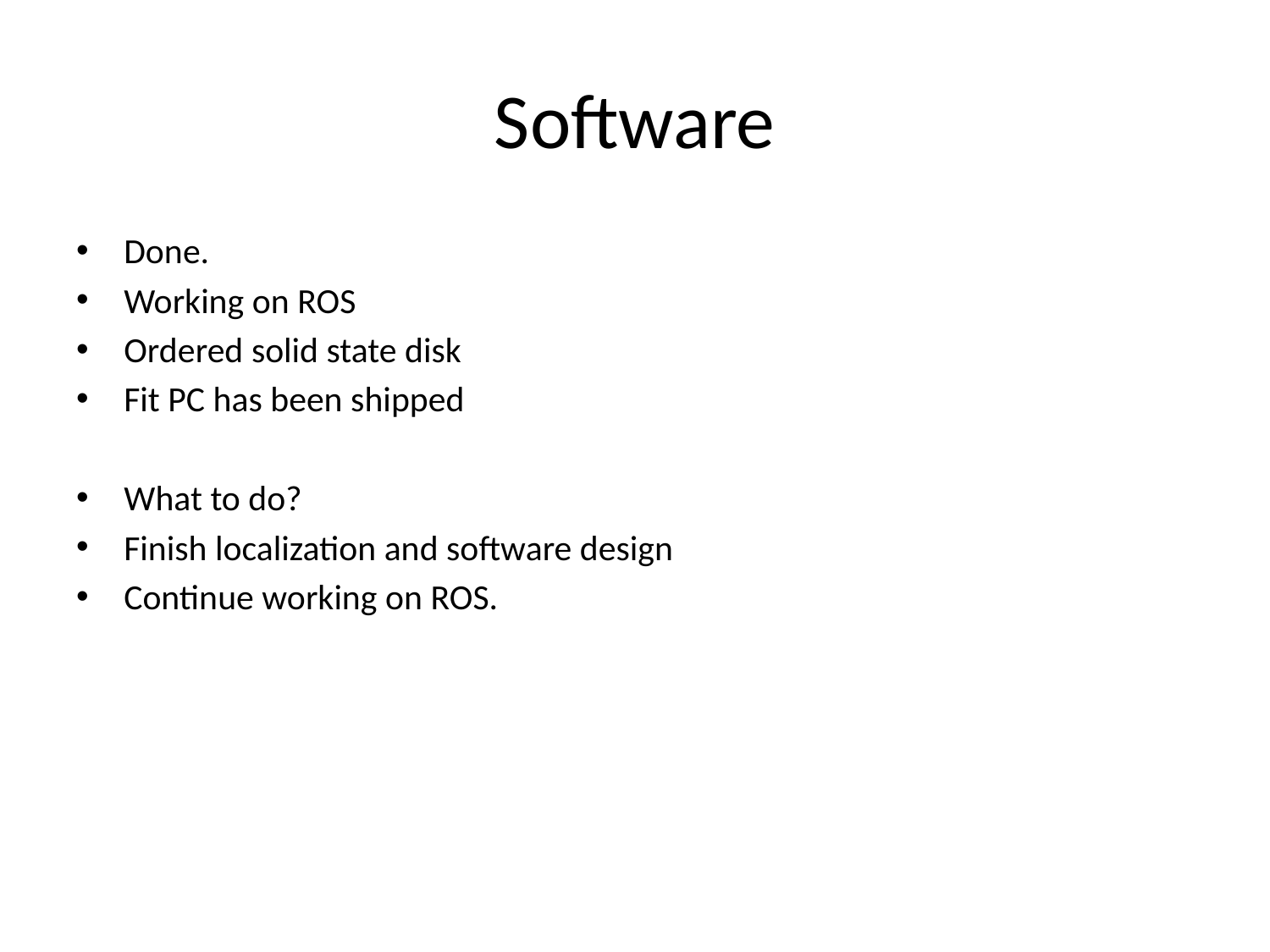

# Software
Done.
Working on ROS
Ordered solid state disk
Fit PC has been shipped

What to do?
Finish localization and software design
Continue working on ROS.